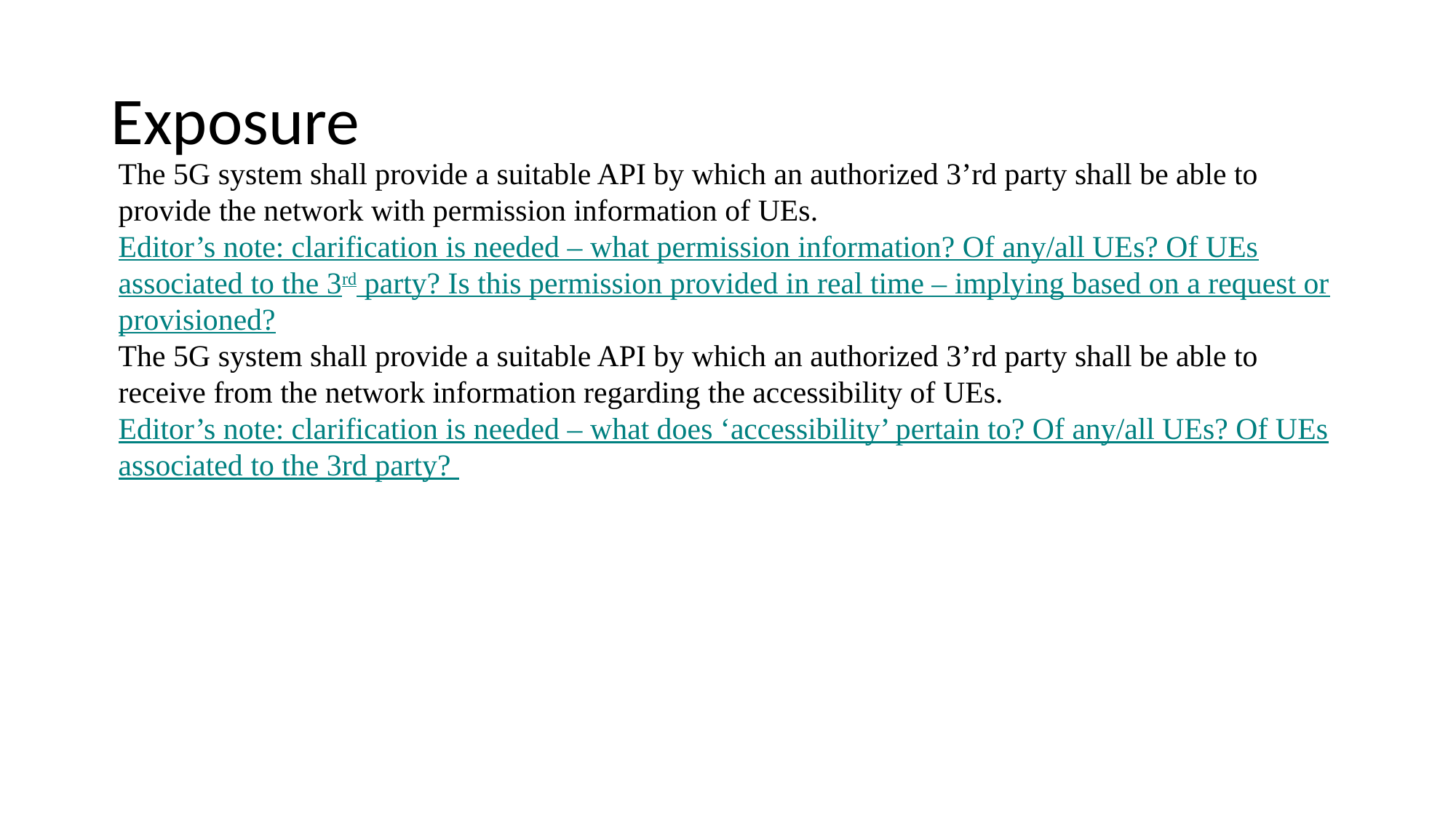

# Exposure
The 5G system shall provide a suitable API by which an authorized 3’rd party shall be able to provide the network with permission information of UEs.
Editor’s note: clarification is needed – what permission information? Of any/all UEs? Of UEs associated to the 3rd party? Is this permission provided in real time – implying based on a request or provisioned?
The 5G system shall provide a suitable API by which an authorized 3’rd party shall be able to receive from the network information regarding the accessibility of UEs.
Editor’s note: clarification is needed – what does ‘accessibility’ pertain to? Of any/all UEs? Of UEs associated to the 3rd party?